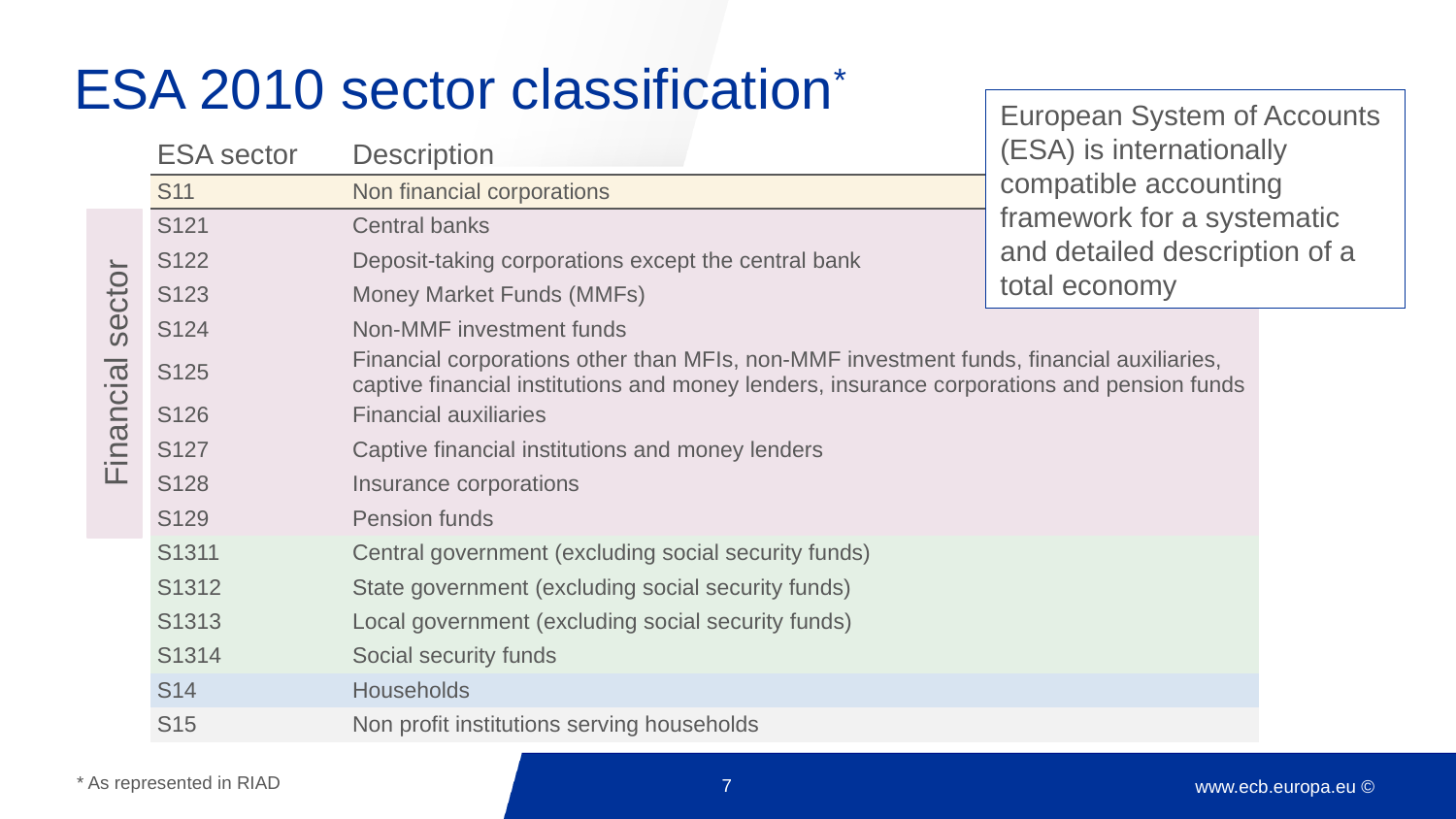

# ESA 2010 sector classification*
European System of Accounts (ESA) is internationally compatible accounting framework for a systematic and detailed description of a total economy
| ESA sector | Description |
| --- | --- |
| S11 | Non financial corporations |
| S121 | Central banks |
| S122 | Deposit-taking corporations except the central bank |
| S123 | Money Market Funds (MMFs) |
| S124 | Non-MMF investment funds |
| S125 | Financial corporations other than MFIs, non-MMF investment funds, financial auxiliaries, captive financial institutions and money lenders, insurance corporations and pension funds |
| S126 | Financial auxiliaries |
| S127 | Captive financial institutions and money lenders |
| S128 | Insurance corporations |
| S129 | Pension funds |
| S1311 | Central government (excluding social security funds) |
| S1312 | State government (excluding social security funds) |
| S1313 | Local government (excluding social security funds) |
| S1314 | Social security funds |
| S14 | Households |
| S15 | Non profit institutions serving households |

Financial sector
* As represented in RIAD
7